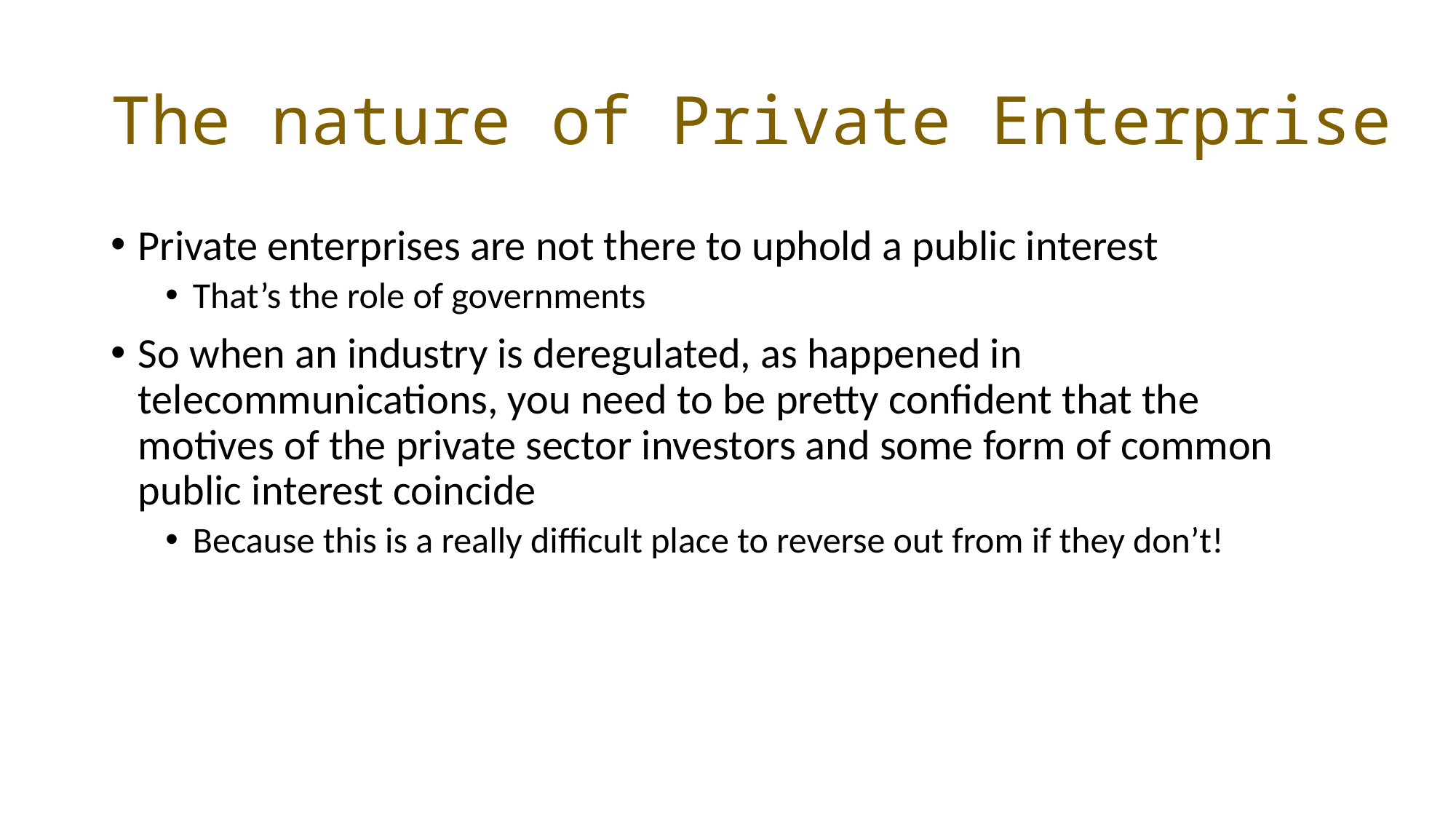

# The nature of Private Enterprise
Private enterprises are not there to uphold a public interest
That’s the role of governments
So when an industry is deregulated, as happened in telecommunications, you need to be pretty confident that the motives of the private sector investors and some form of common public interest coincide
Because this is a really difficult place to reverse out from if they don’t!